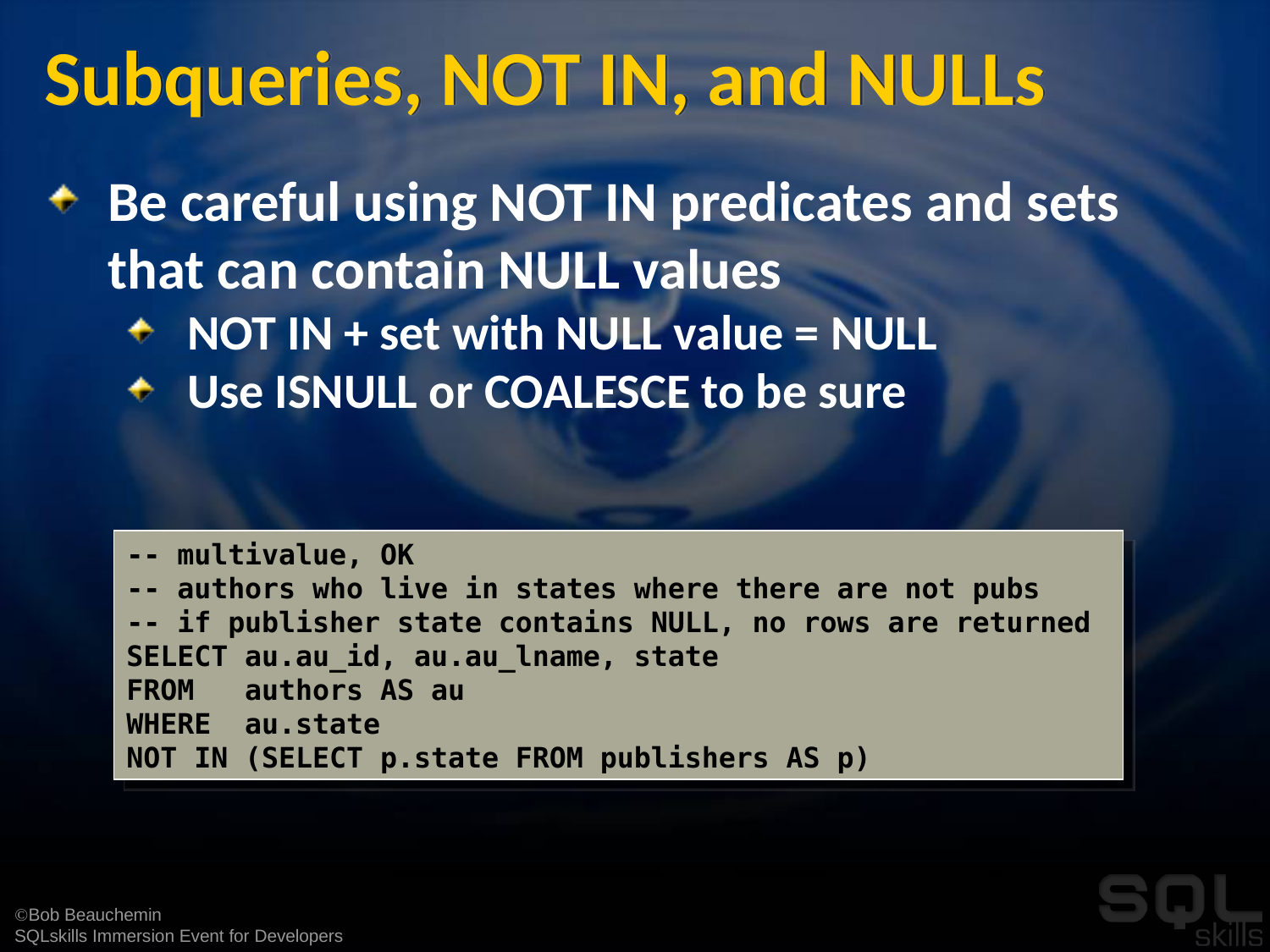

# Subqueries, NOT IN, and NULLs
Be careful using NOT IN predicates and sets that can contain NULL values
NOT IN + set with NULL value = NULL
Use ISNULL or COALESCE to be sure
-- multivalue, OK
-- authors who live in states where there are not pubs
-- if publisher state contains NULL, no rows are returned
SELECT au.au_id, au.au_lname, state
FROM   authors AS au
WHERE  au.state
NOT IN (SELECT p.state FROM publishers AS p)